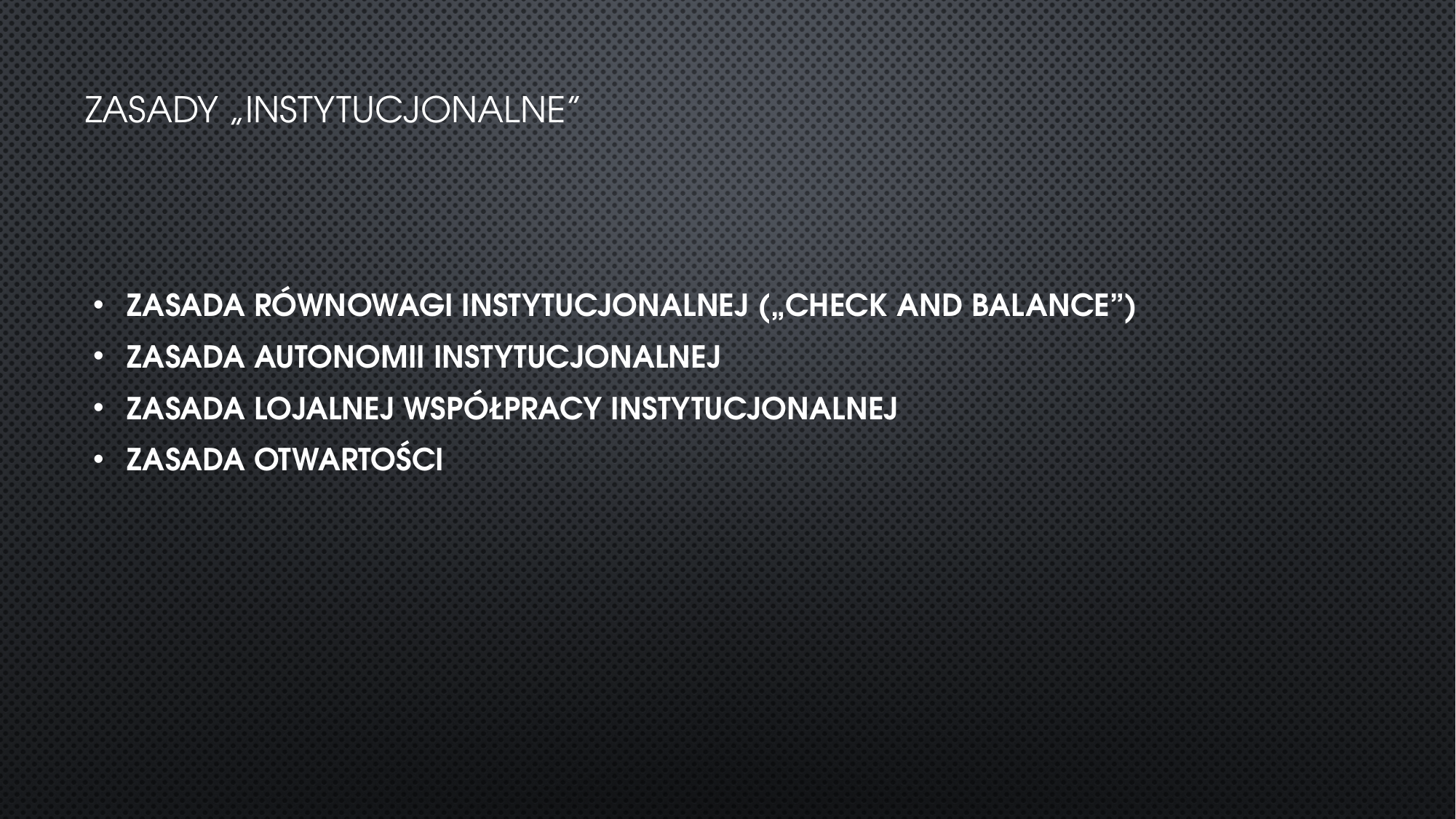

# Zasady „instytucjonalne”
Zasada równowagi instytucjonalnej („check and balance”)
Zasada autonomii instytucjonalnej
Zasada lojalnej współpracy instytucjonalnej
Zasada otwartości